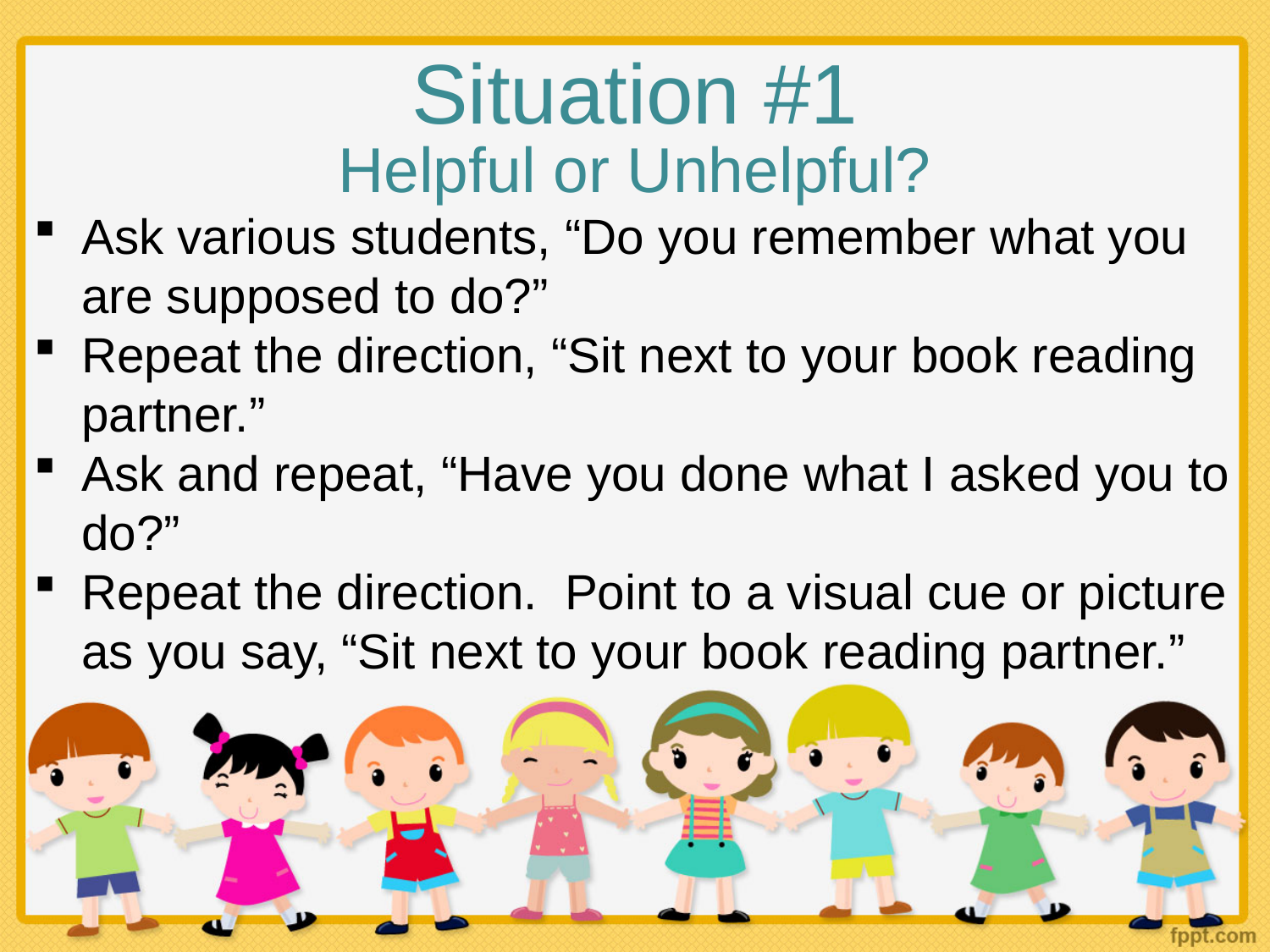

# Situation #1
Helpful or Unhelpful?
Ask various students, “Do you remember what you are supposed to do?”
Repeat the direction, “Sit next to your book reading partner.”
Ask and repeat, “Have you done what I asked you to do?”
Repeat the direction.  Point to a visual cue or picture as you say, “Sit next to your book reading partner.”